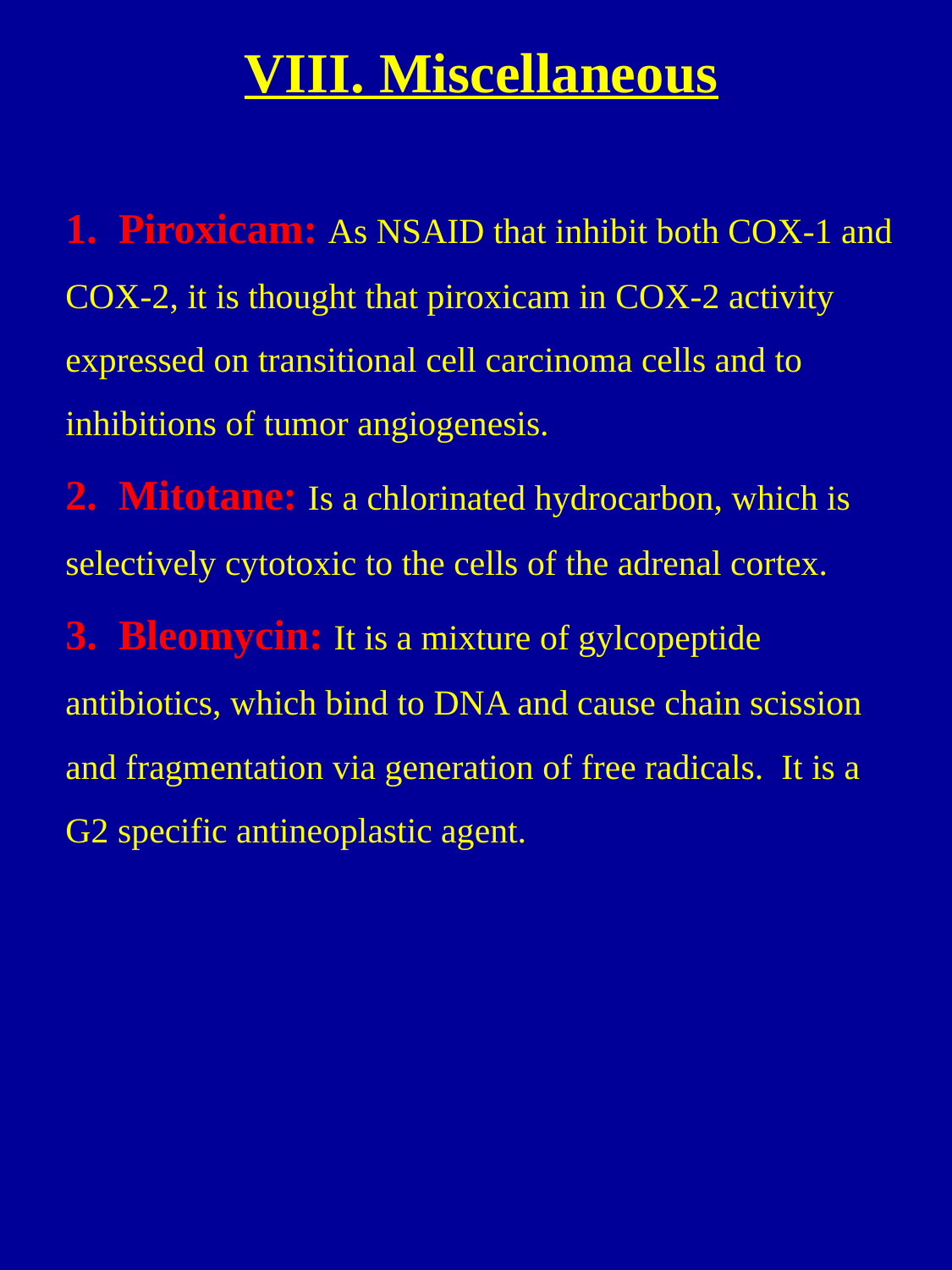

# VIII. Miscellaneous
1.  Piroxicam: As NSAID that inhibit both COX-1 and COX-2, it is thought that piroxicam in COX-2 activity expressed on transitional cell carcinoma cells and to inhibitions of tumor angiogenesis.
2.  Mitotane: Is a chlorinated hydrocarbon, which is selectively cytotoxic to the cells of the adrenal cortex.
3.  Bleomycin: It is a mixture of gylcopeptide antibiotics, which bind to DNA and cause chain scission and fragmentation via generation of free radicals.  It is a G2 specific antineoplastic agent.